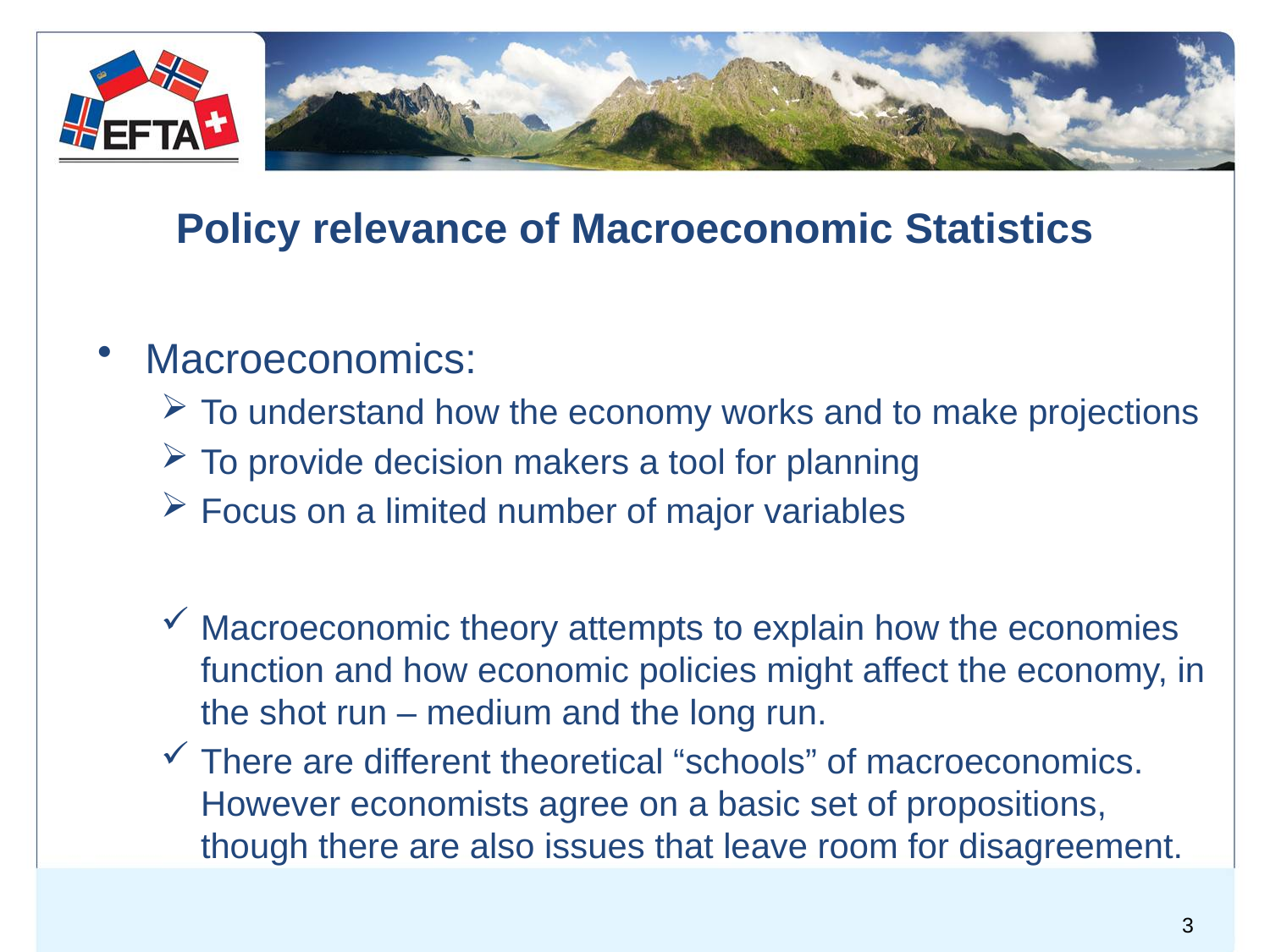

# Policy relevance of Macroeconomic Statistics

Macroeconomics:
To understand how the economy works and to make projections
To provide decision makers a tool for planning
Focus on a limited number of major variables

Macroeconomic theory attempts to explain how the economies function and how economic policies might affect the economy, in the shot run – medium and the long run.
There are different theoretical “schools” of macroeconomics. However economists agree on a basic set of propositions, though there are also issues that leave room for disagreement.

3